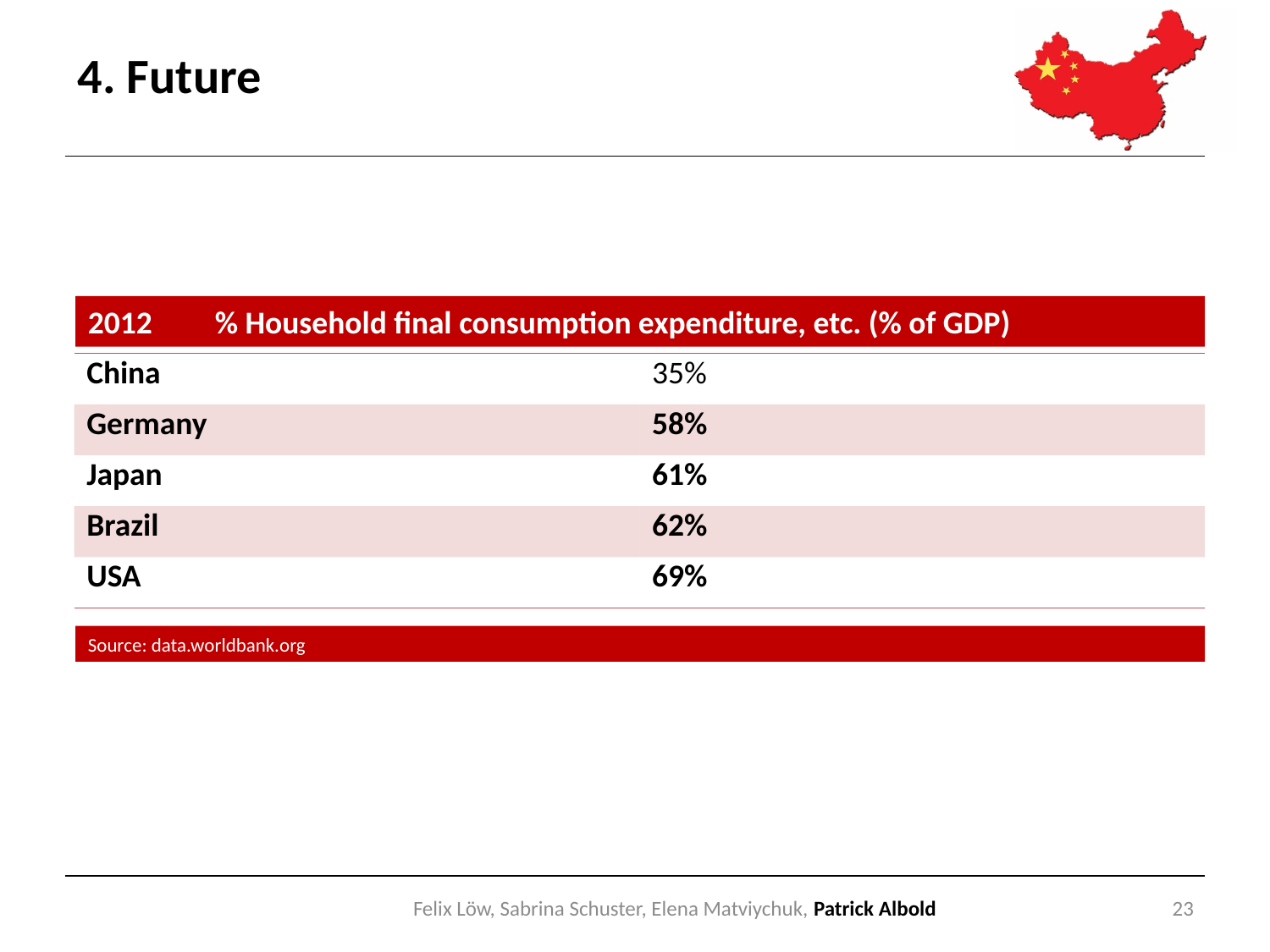

# 4. Future
2012	% Household final consumption expenditure, etc. (% of GDP)
| China | 35% |
| --- | --- |
| Germany | 58% |
| Japan | 61% |
| Brazil | 62% |
| USA | 69% |
Source: data.worldbank.org
Felix Löw, Sabrina Schuster, Elena Matviychuk, Patrick Albold
23